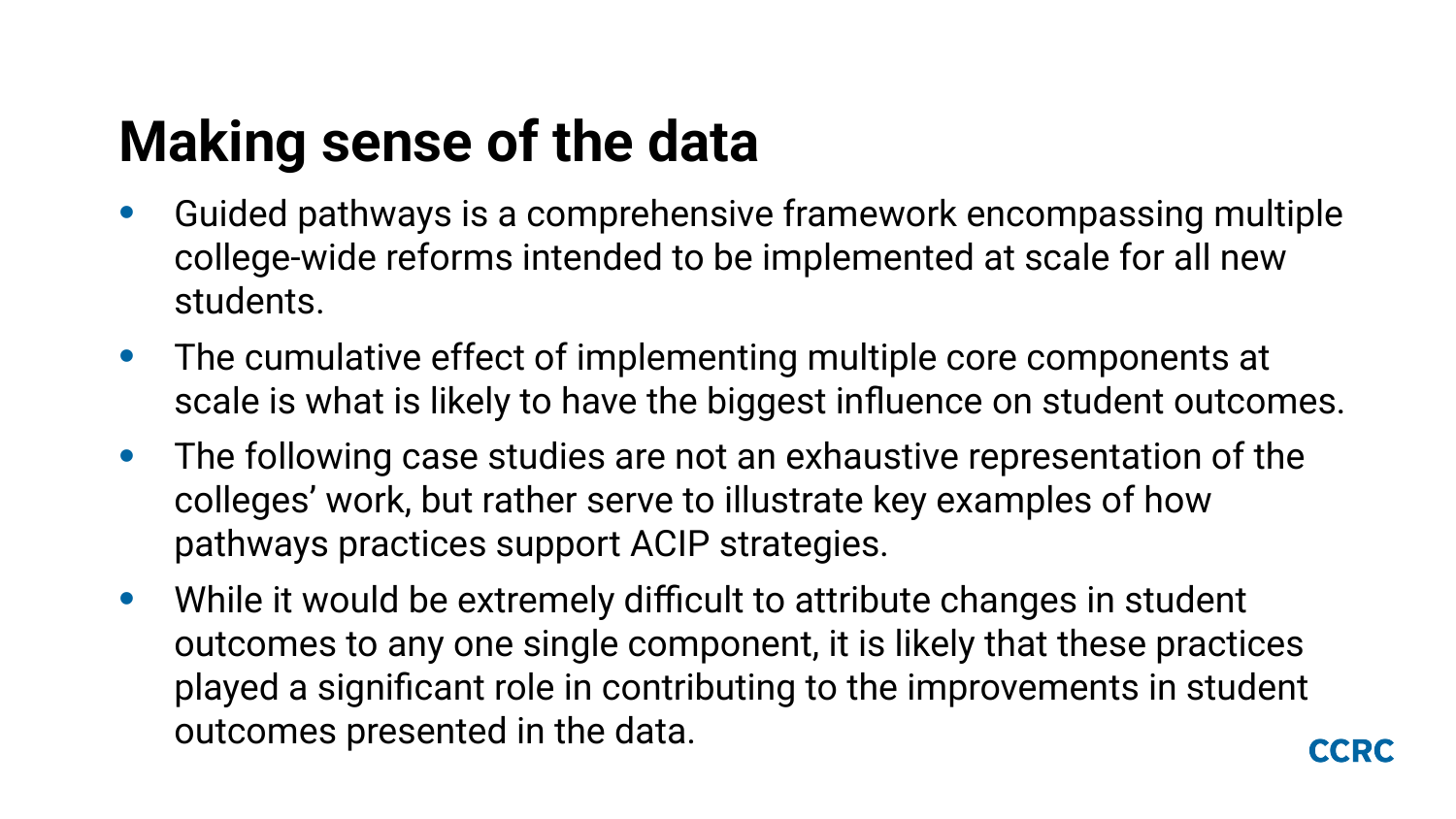

# Making sense of the data
Guided pathways is a comprehensive framework encompassing multiple college-wide reforms intended to be implemented at scale for all new students.
The cumulative effect of implementing multiple core components at scale is what is likely to have the biggest influence on student outcomes.
The following case studies are not an exhaustive representation of the colleges’ work, but rather serve to illustrate key examples of how pathways practices support ACIP strategies.
While it would be extremely difficult to attribute changes in student outcomes to any one single component, it is likely that these practices played a significant role in contributing to the improvements in student outcomes presented in the data.